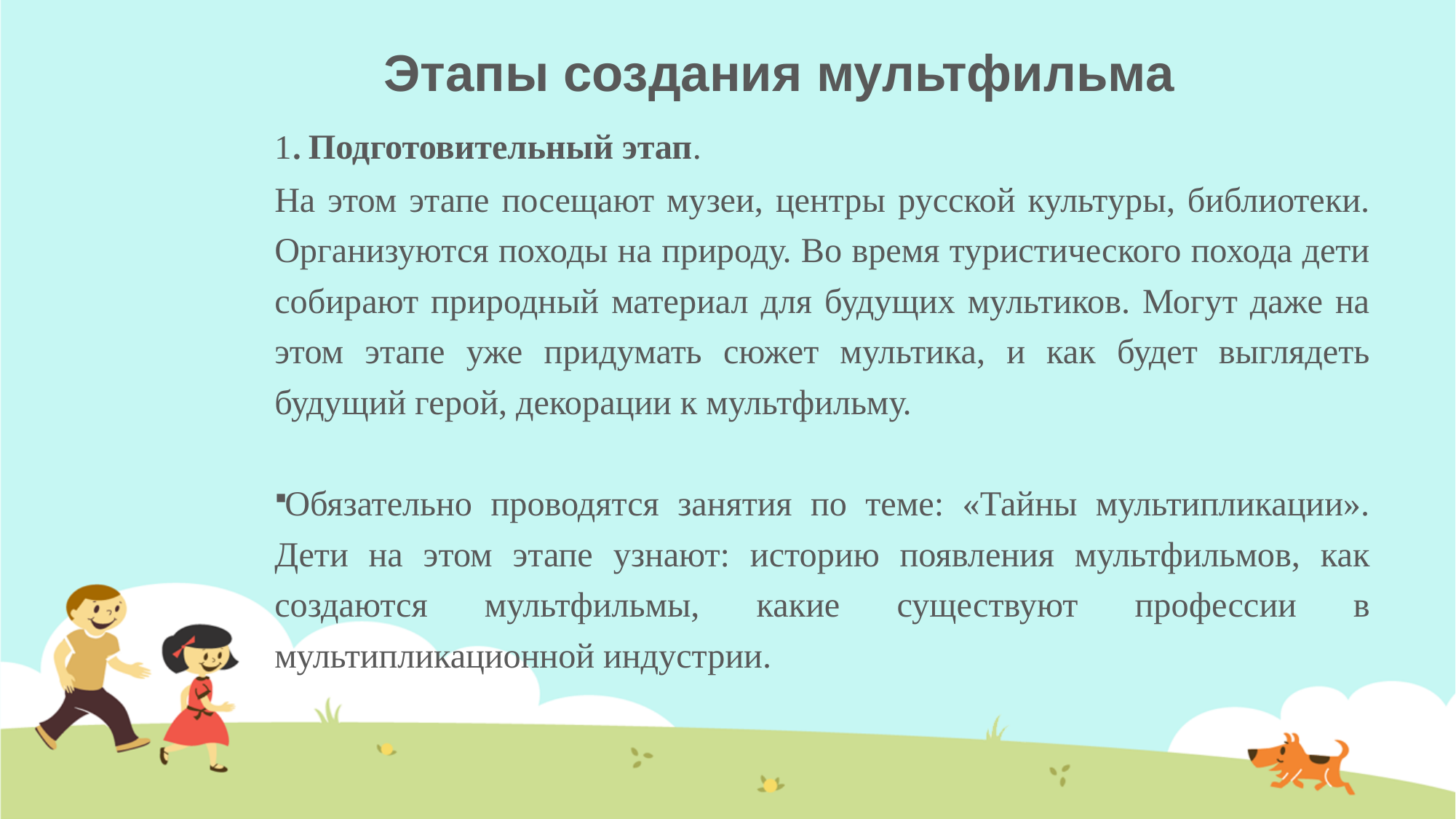

# Этапы создания мультфильма
1. Подготовительный этап.
На этом этапе посещают музеи, центры русской культуры, библиотеки. Организуются походы на природу. Во время туристического похода дети собирают природный материал для будущих мультиков. Могут даже на этом этапе уже придумать сюжет мультика, и как будет выглядеть будущий герой, декорации к мультфильму.

Обязательно проводятся занятия по теме: «Тайны мультипликации». Дети на этом этапе узнают: историю появления мультфильмов, как создаются мультфильмы, какие существуют профессии в мультипликационной индустрии.